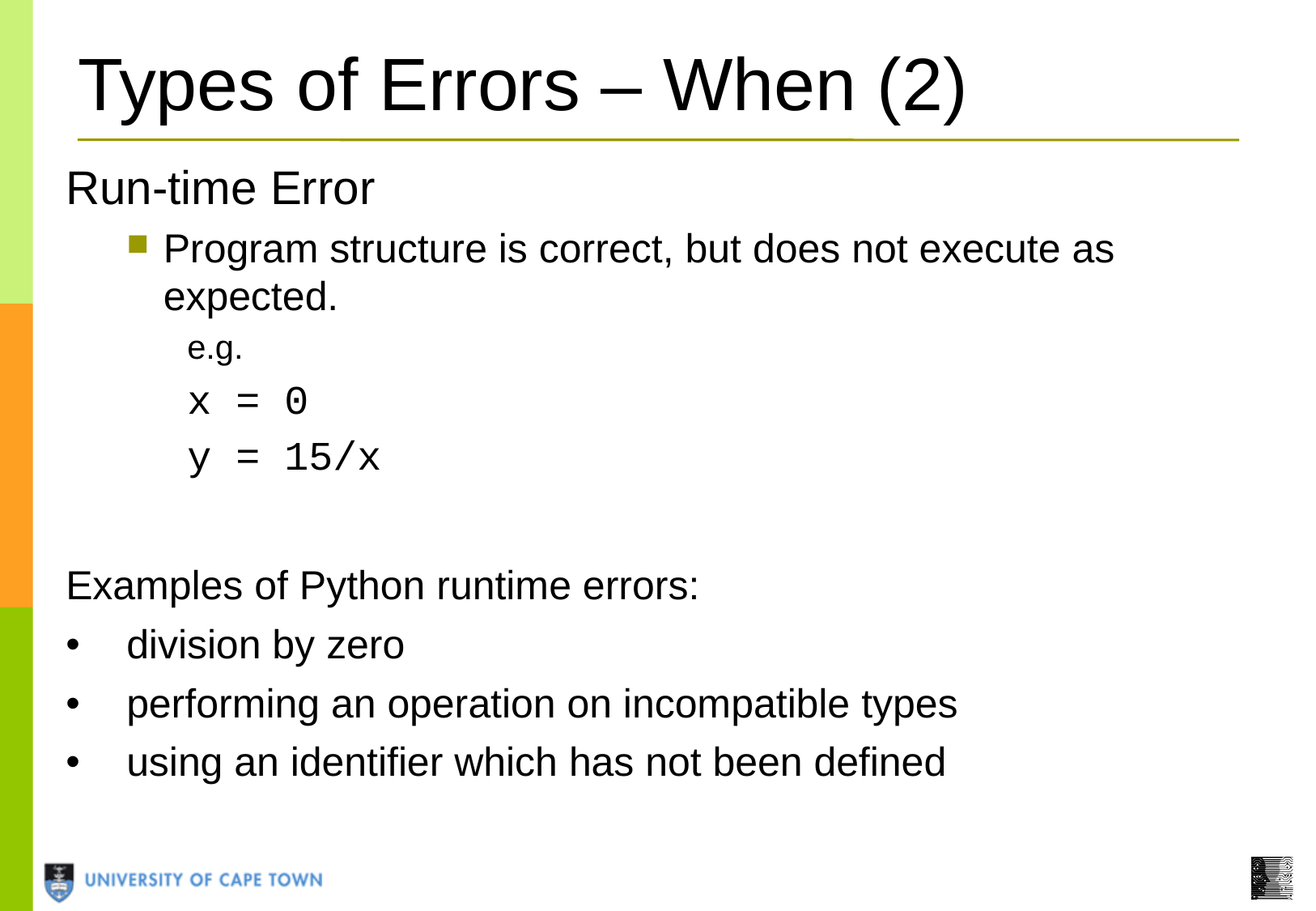

Types of Errors – When (2)
Run-time Error
Program structure is correct, but does not execute as expected.
e.g.
x = 0
y = 15/x

Examples of Python runtime errors:
division by zero
performing an operation on incompatible types
using an identifier which has not been defined